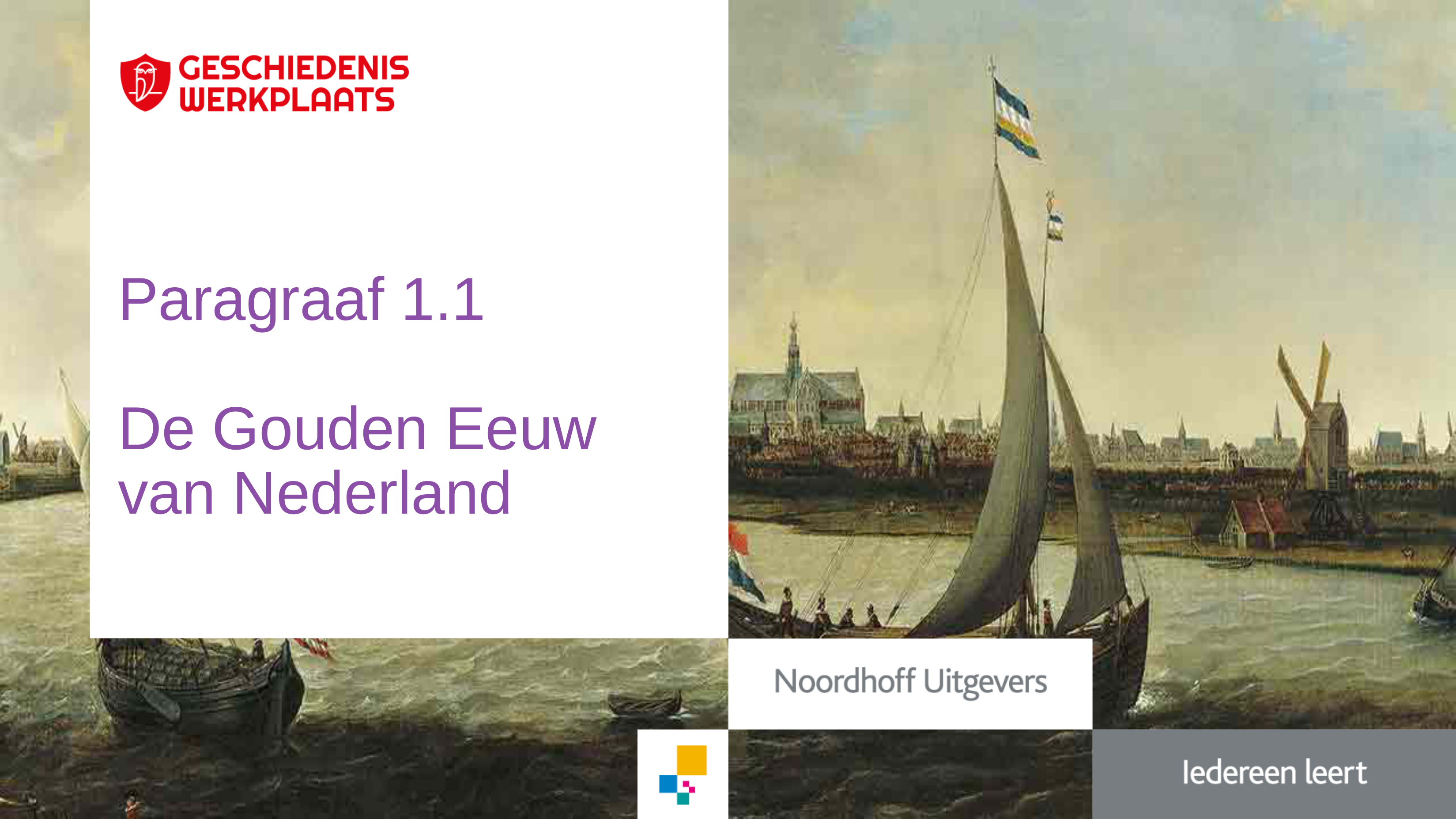

# Paragraaf 1.1 De Gouden Eeuw van Nederland